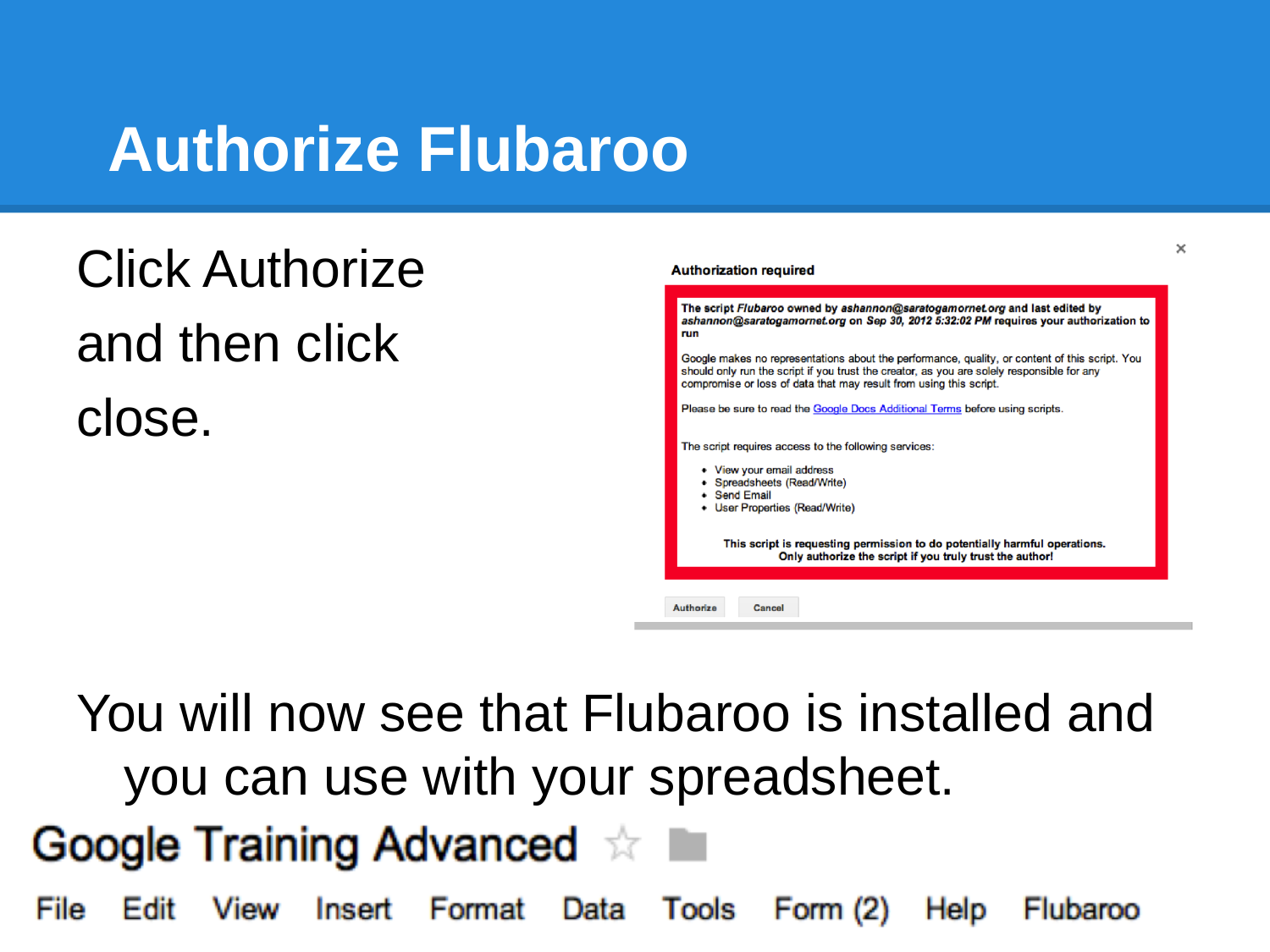

# Authorize Flubaroo
Click Authorize
and then click
close.

You will now see that Flubaroo is installed and you can use with your spreadsheet.